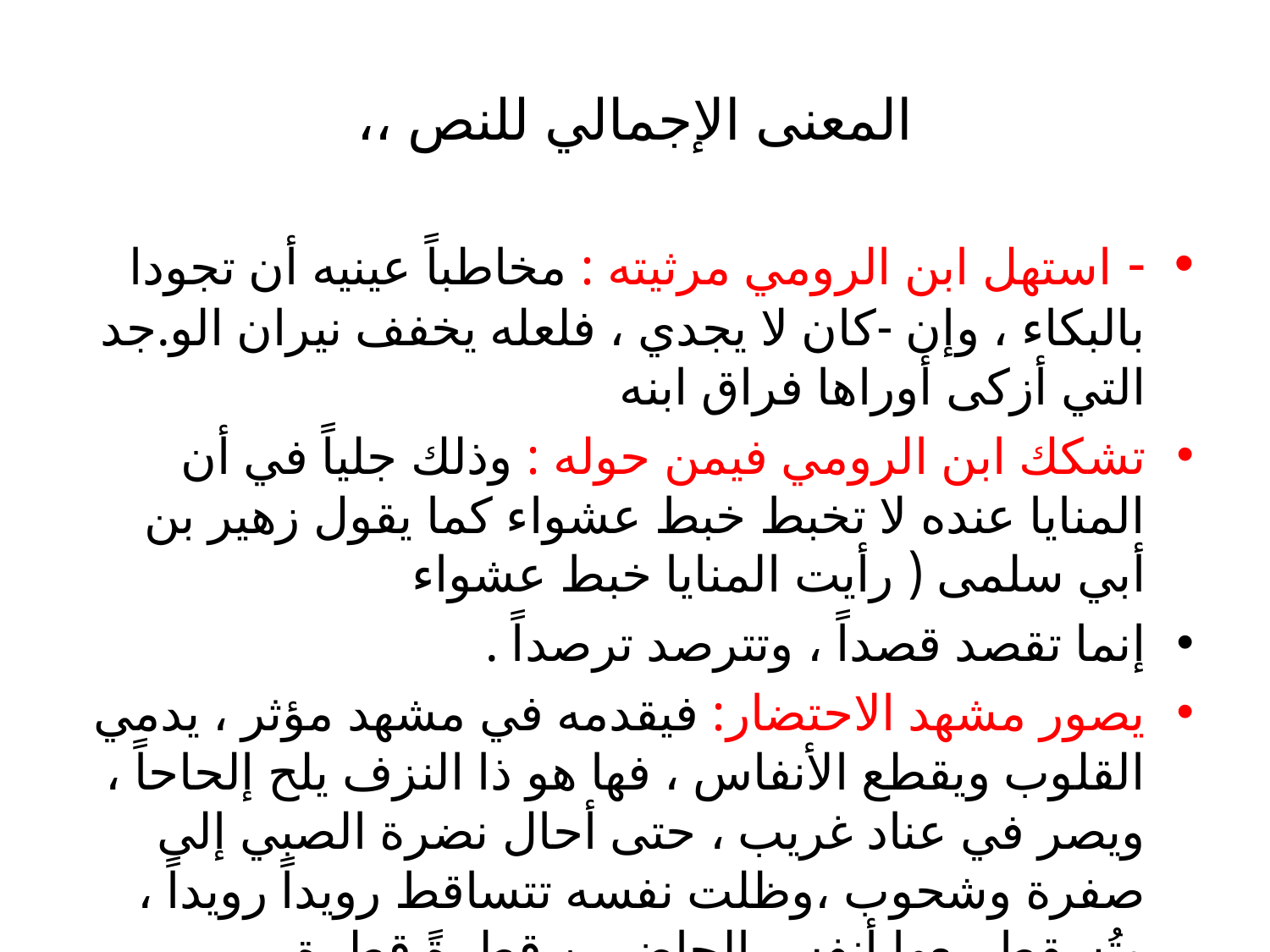

# المعنى الإجمالي للنص ،،
- استهل ابن الرومي مرثيته : مخاطباً عينيه أن تجودا بالبكاء ، وإن -كان لا يجدي ، فلعله يخفف نيران الو.جد التي أزكى أوراها فراق ابنه
تشكك ابن الرومي فيمن حوله : وذلك جلياً في أن المنايا عنده لا تخبط خبط عشواء كما يقول زهير بن أبي سلمى ( رأيت المنايا خبط عشواء
إنما تقصد قصداً ، وتترصد ترصداً .
يصور مشهد الاحتضار: فيقدمه في مشهد مؤثر ، يدمي القلوب ويقطع الأنفاس ، فها هو ذا النزف يلح إلحاحاً ، ويصر في عناد غريب ، حتى أحال نضرة الصبي إلى صفرة وشحوب ،وظلت نفسه تتساقط رويداً رويداً ، وتُسقط معها أنفس الحاضرين قطرةً قطرة ،